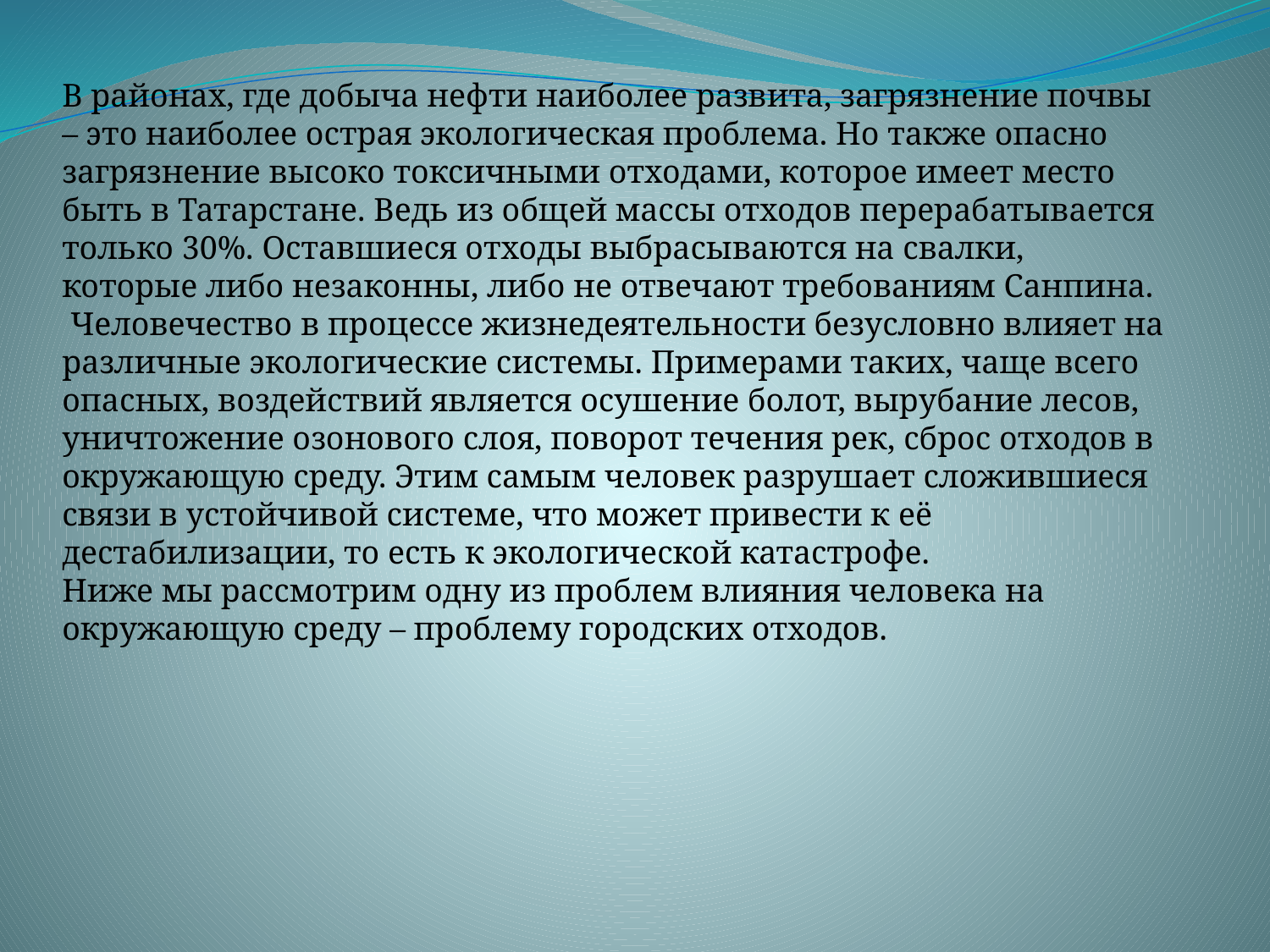

В районах, где добыча нефти наиболее развита, загрязнение почвы – это наиболее острая экологическая проблема. Но также опасно загрязнение высоко токсичными отходами, которое имеет место быть в Татарстане. Ведь из общей массы отходов перерабатывается только 30%. Оставшиеся отходы выбрасываются на свалки, которые либо незаконны, либо не отвечают требованиям Санпина.
 Человечество в процессе жизнедеятельности безусловно влияет на различные экологические системы. Примерами таких, чаще всего опасных, воздействий является осушение болот, вырубание лесов, уничтожение озонового слоя, поворот течения рек, сброс отходов в окружающую среду. Этим самым человек разрушает сложившиеся связи в устойчивой системе, что может привести к её дестабилизации, то есть к экологической катастрофе.
Ниже мы рассмотрим одну из проблем влияния человека на окружающую среду – проблему городских отходов.